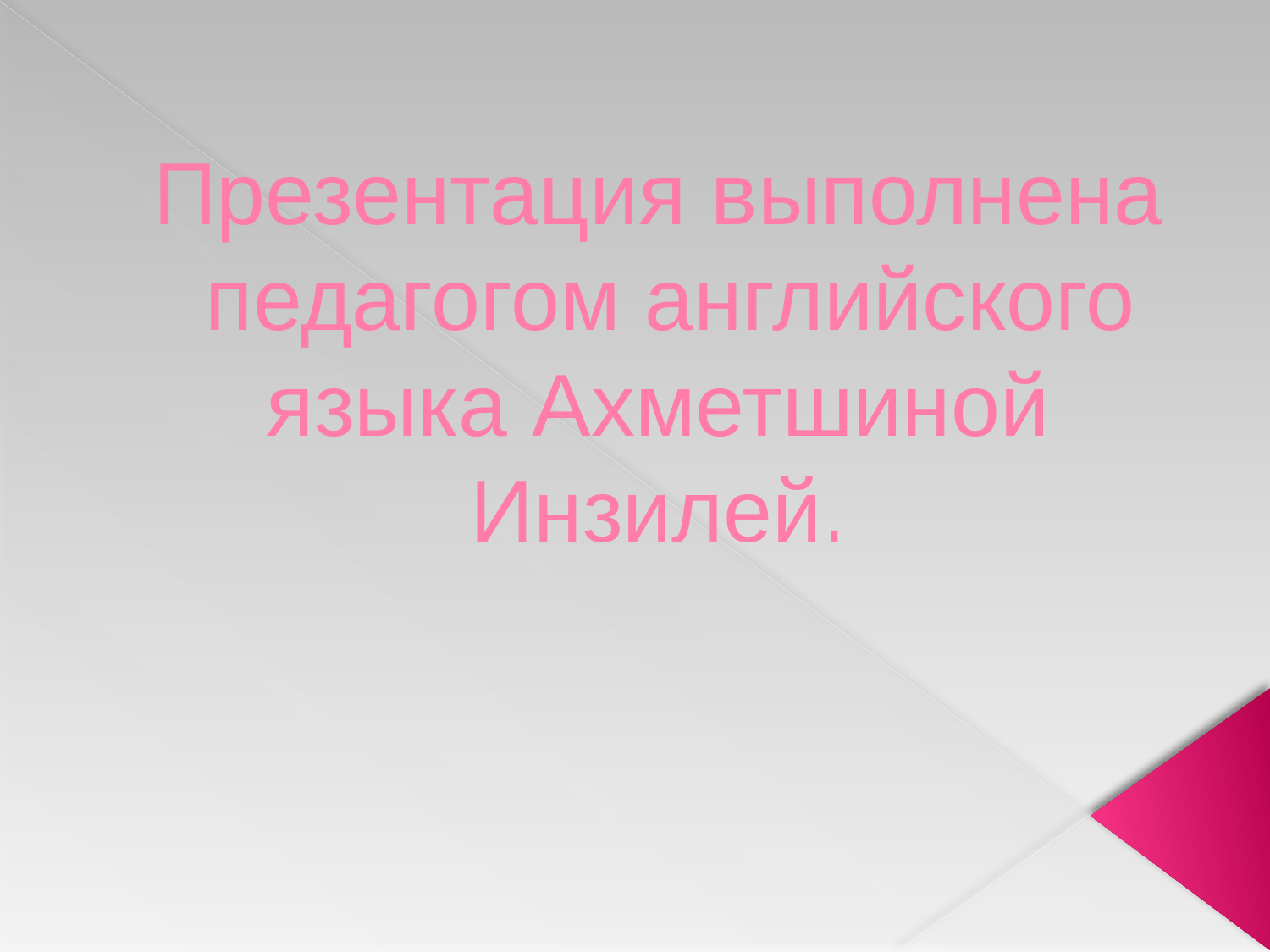

# Презентация выполнена  педагогом английского языка Ахметшиной Инзилей.